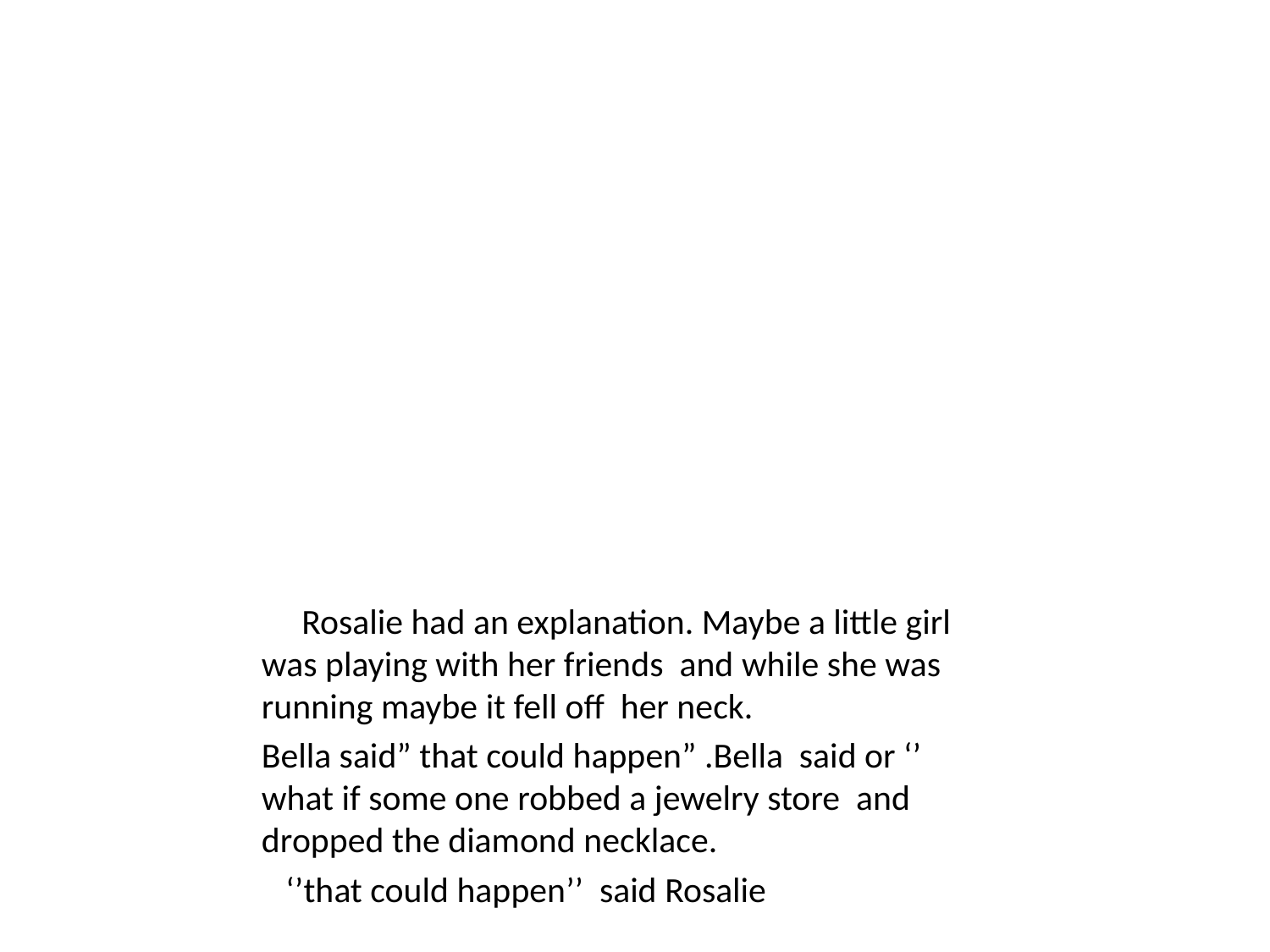

Rosalie had an explanation. Maybe a little girl  was playing with her friends  and while she was running maybe it fell off  her neck.
Bella said” that could happen” .Bella  said or ‘’ what if some one robbed a jewelry store  and dropped the diamond necklace.
   ‘’that could happen’’  said Rosalie